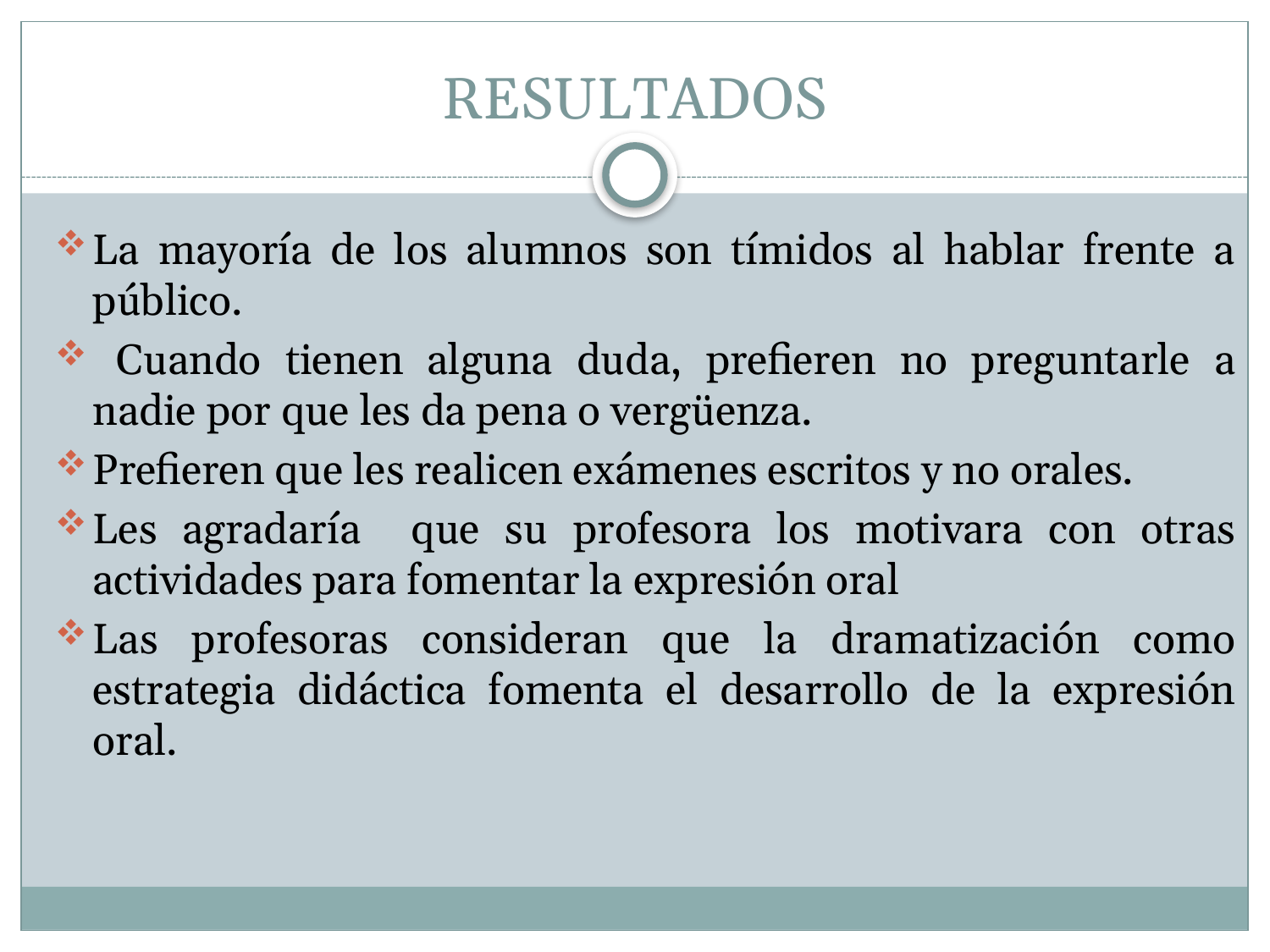

# RESULTADOS
La mayoría de los alumnos son tímidos al hablar frente a público.
 Cuando tienen alguna duda, prefieren no preguntarle a nadie por que les da pena o vergüenza.
Prefieren que les realicen exámenes escritos y no orales.
Les agradaría  que su profesora los motivara con otras actividades para fomentar la expresión oral
Las profesoras consideran que la dramatización como estrategia didáctica fomenta el desarrollo de la expresión oral.